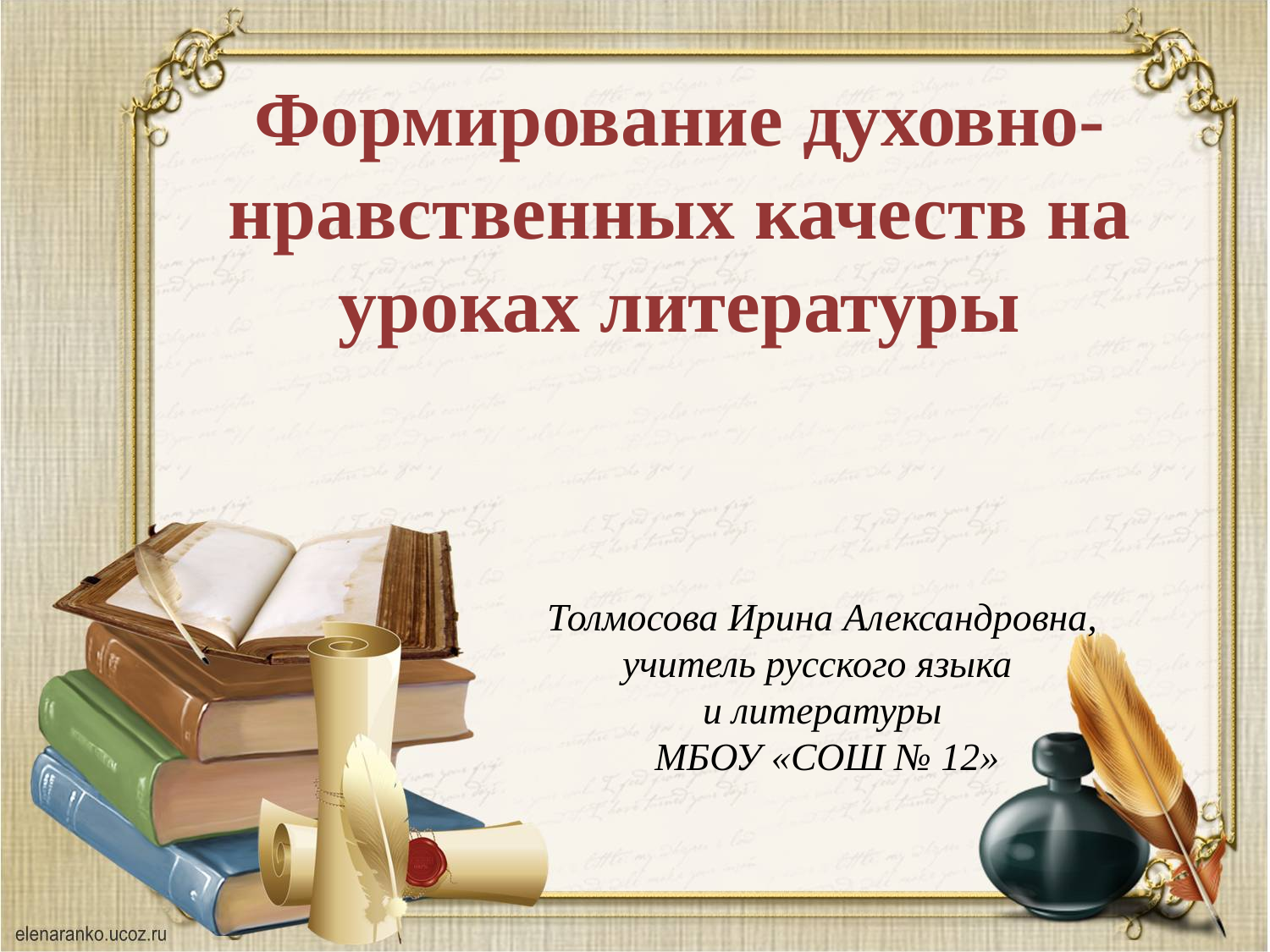

Формирование духовно-нравственных качеств на уроках литературы

Толмосова Ирина Александровна,
учитель русского языка
и литературы
 МБОУ «СОШ № 12»